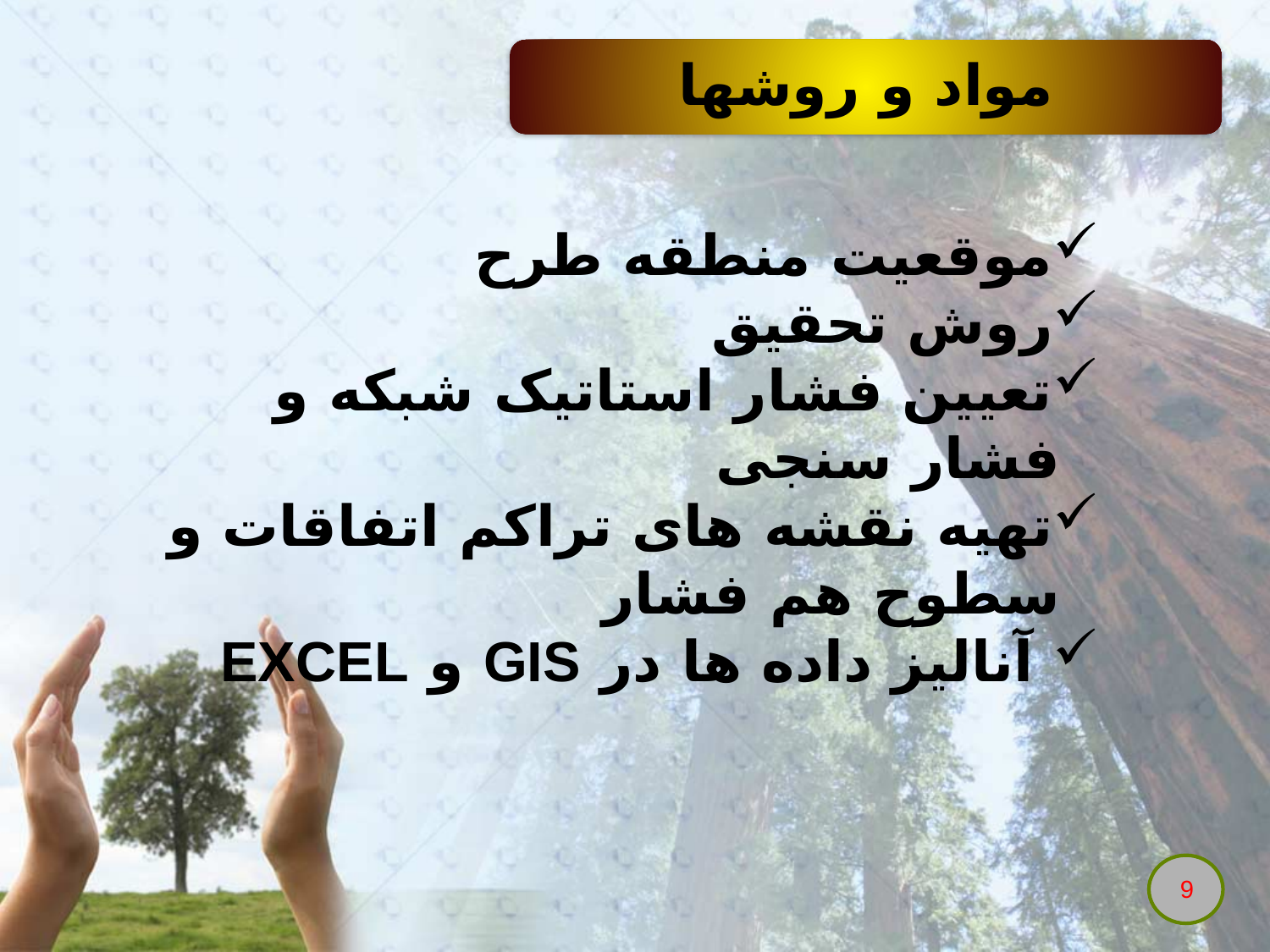

مواد و روشها
موقعیت منطقه طرح
روش تحقیق
تعیین فشار استاتیک شبکه و فشار سنجی
تهیه نقشه های تراکم اتفاقات و سطوح هم فشار
 آنالیز داده ها در GIS و EXCEL

9